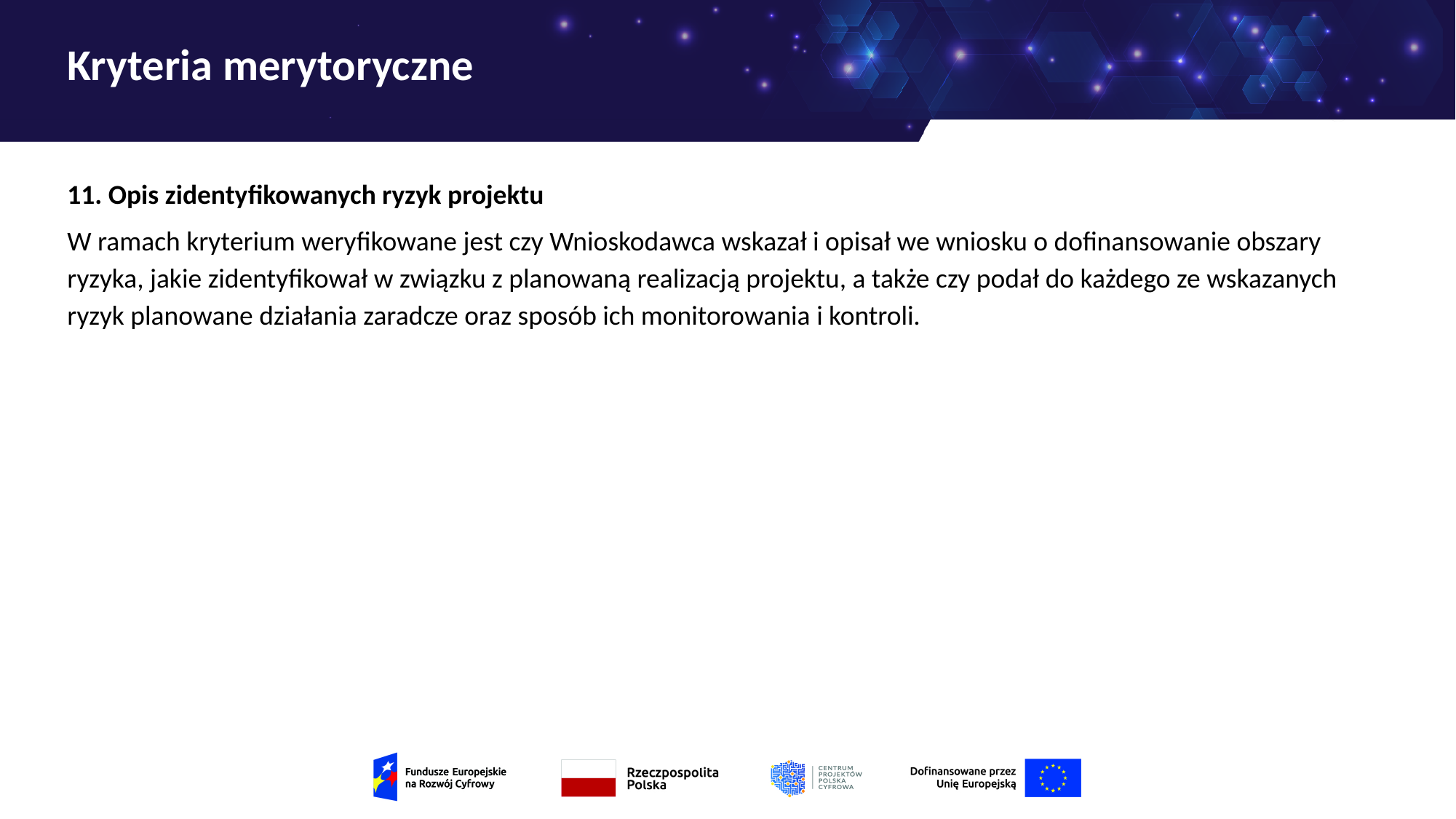

# Kryteria merytoryczne
11. Opis zidentyfikowanych ryzyk projektu
W ramach kryterium weryfikowane jest czy Wnioskodawca wskazał i opisał we wniosku o dofinansowanie obszary ryzyka, jakie zidentyfikował w związku z planowaną realizacją projektu, a także czy podał do każdego ze wskazanych ryzyk planowane działania zaradcze oraz sposób ich monitorowania i kontroli.